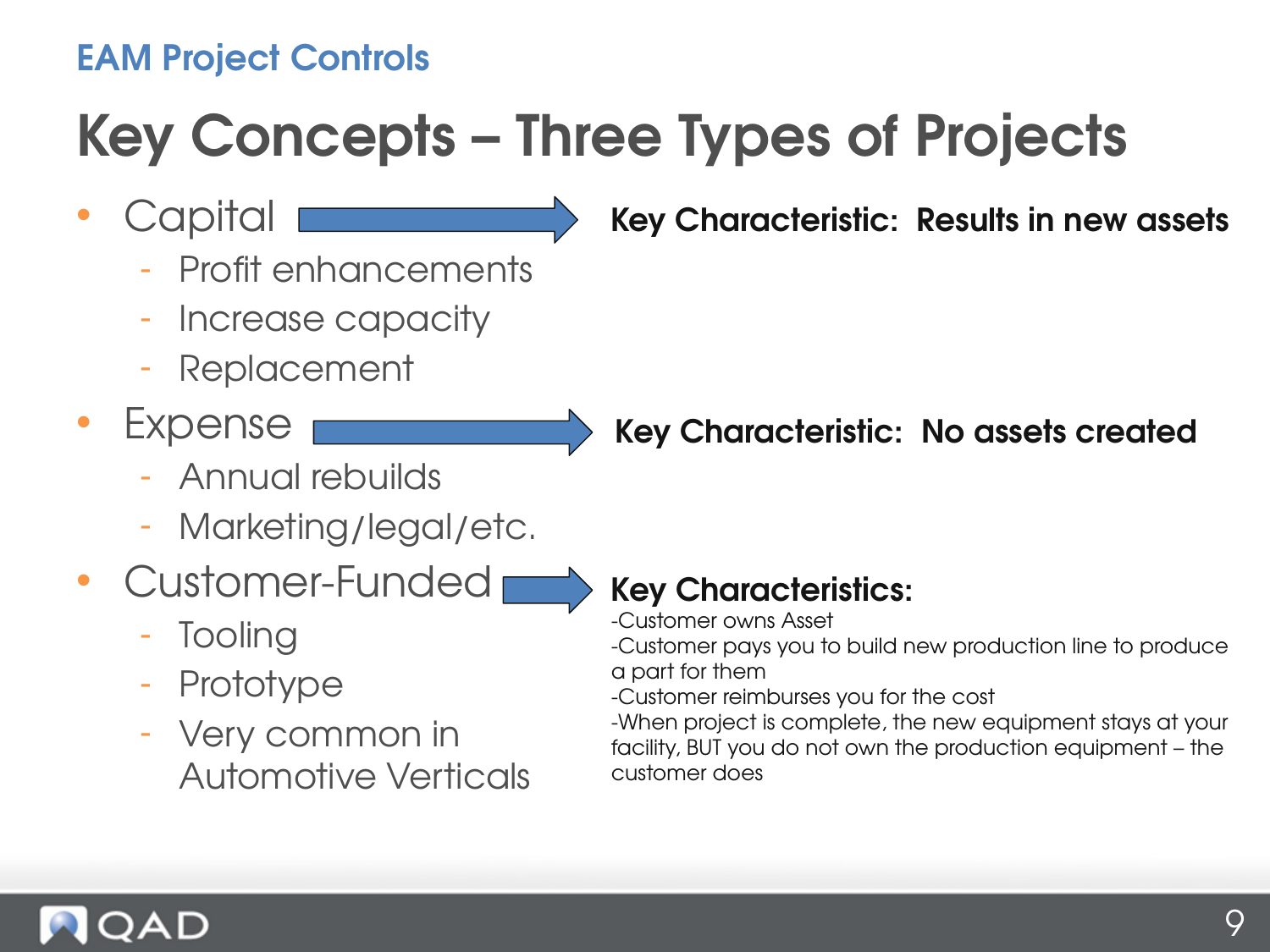

EAM Project Controls
# Key Concepts – Three Types of Projects
Capital
Profit enhancements
Increase capacity
Replacement
Expense
Annual rebuilds
Marketing/legal/etc.
Customer-Funded
Tooling
Prototype
Very common in
Automotive Verticals

Key Characteristic:  Results in new assets

Key Characteristic:  No assets created

Key Characteristics:
-Customer owns Asset
-Customer pays you to build new production line to produce a part for them
-Customer reimburses you for the cost
-When project is complete, the new equipment stays at your facility, BUT you do not own the production equipment – the customer does

9